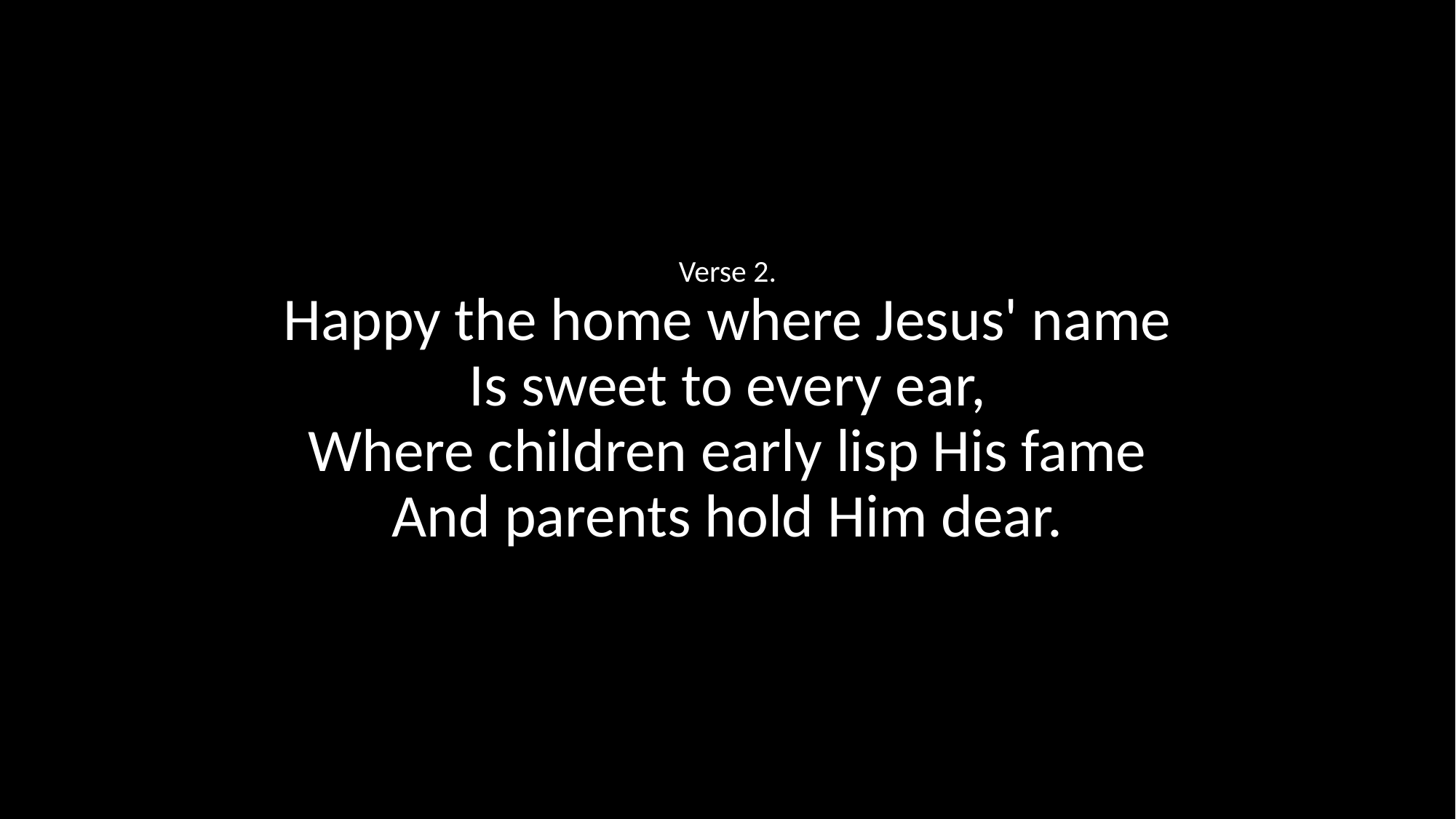

Verse 2.
Happy the home where Jesus' name
Is sweet to every ear,
Where children early lisp His fame
And parents hold Him dear.